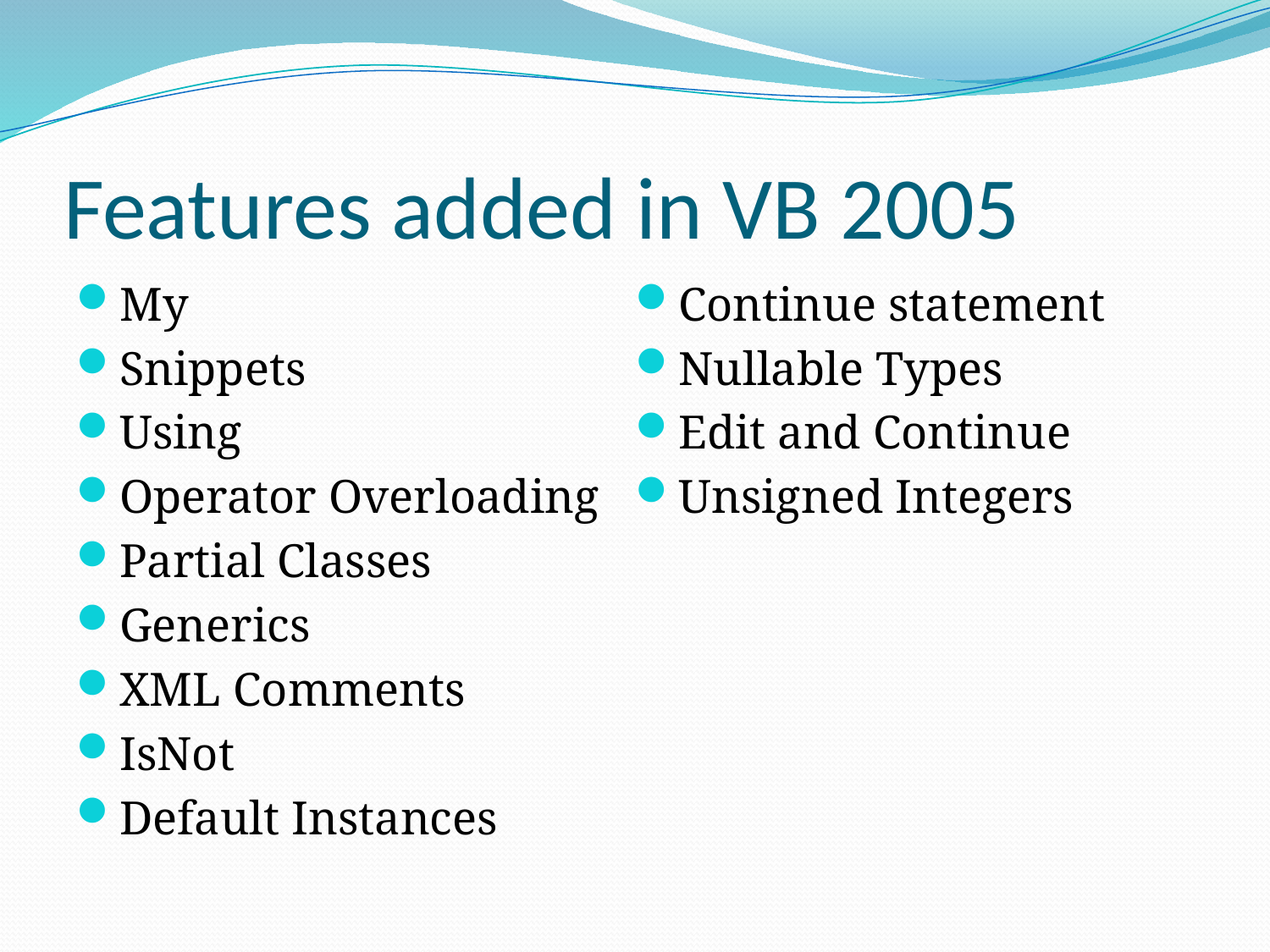

# Features added in VB 2005
My
Snippets
Using
Operator Overloading
Partial Classes
Generics
XML Comments
IsNot
Default Instances
Continue statement
Nullable Types
Edit and Continue
Unsigned Integers